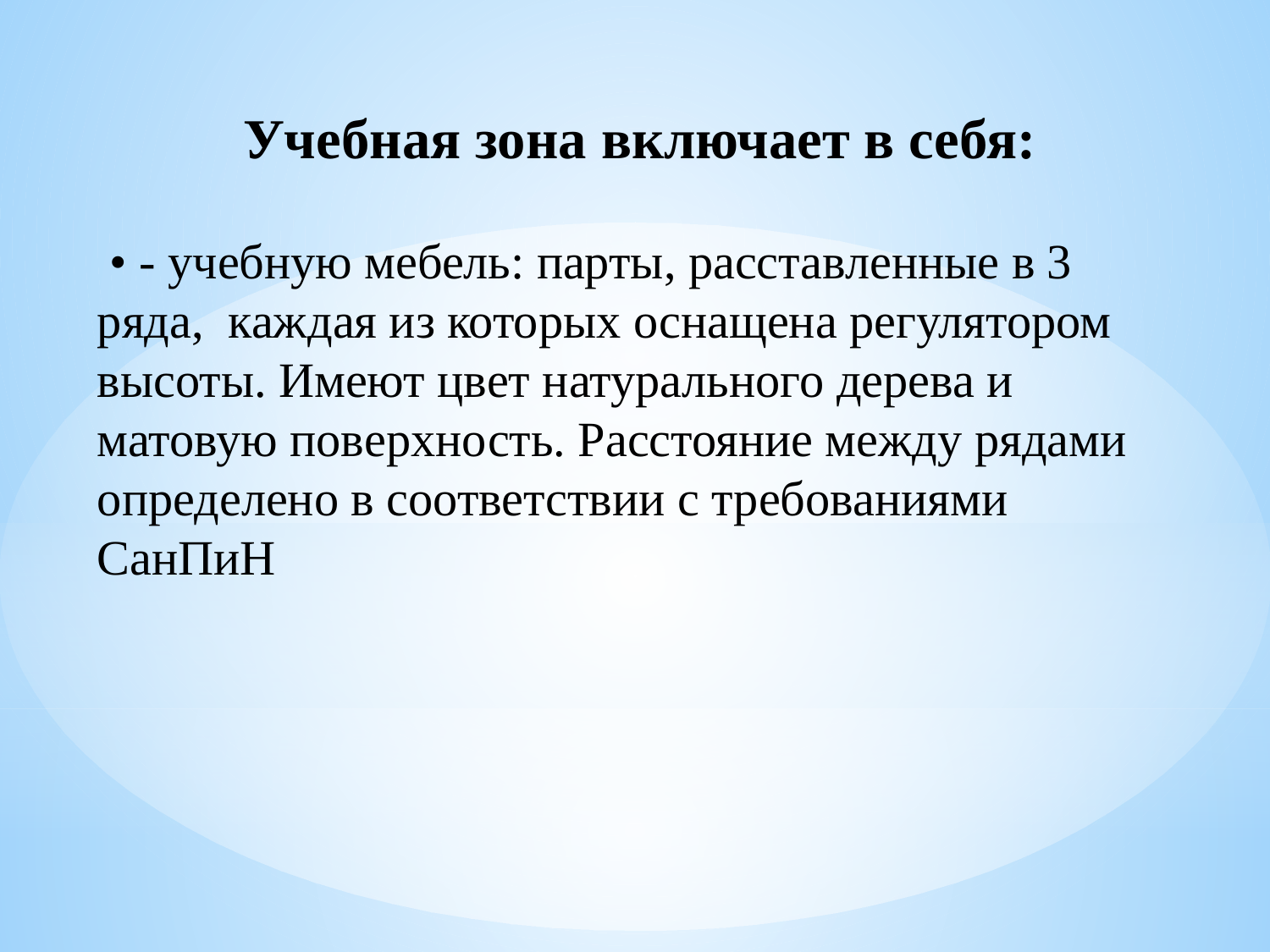

Учебная зона включает в себя:

 • - учебную мебель: парты, расставленные в 3 ряда,  каждая из которых оснащена регулятором высоты. Имеют цвет натурального дерева и матовую поверхность. Расстояние между рядами определено в соответствии с требованиями СанПиН